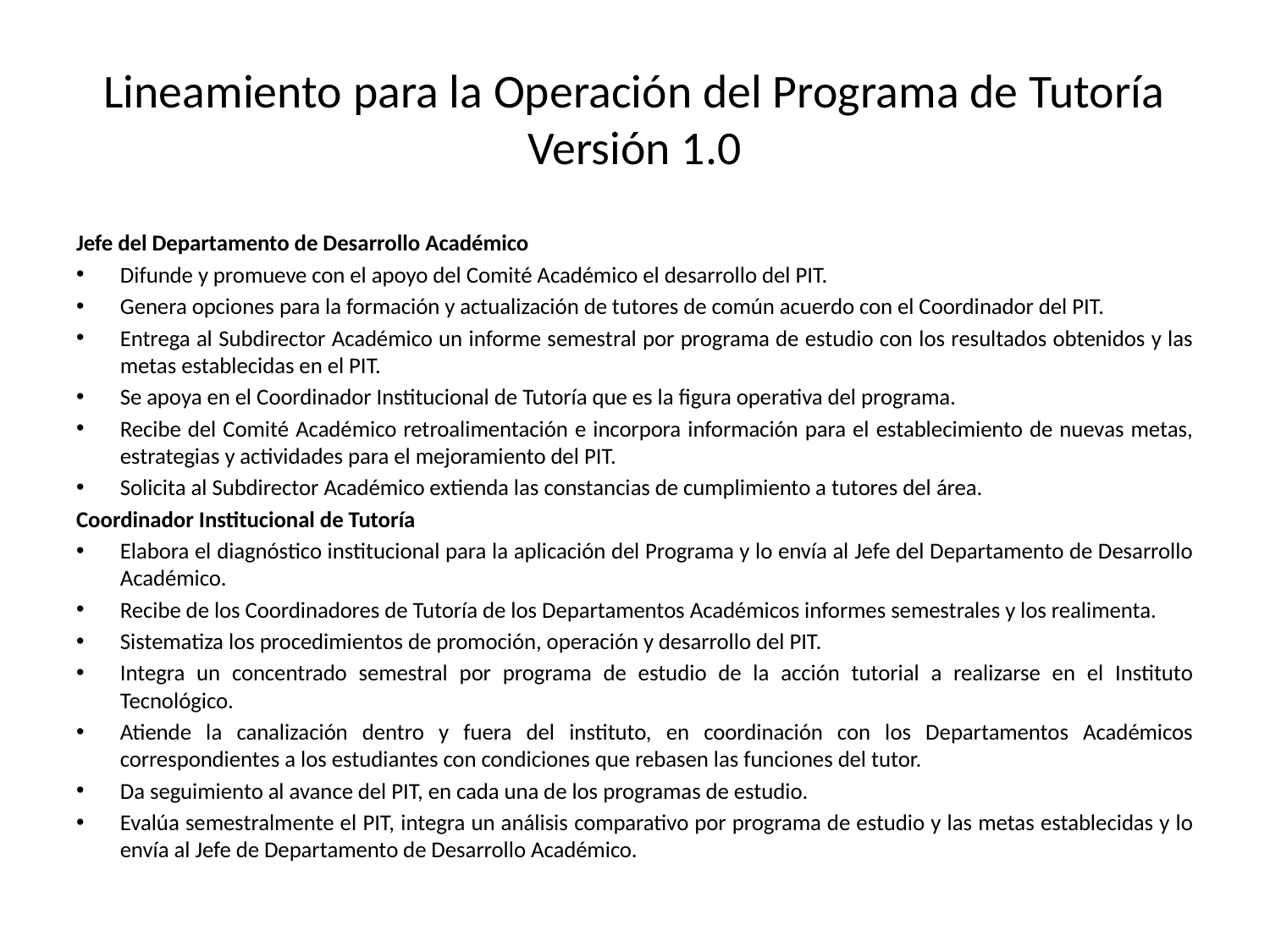

# Lineamiento para la Operación del Programa de Tutoría Versión 1.0
Jefe del Departamento de Desarrollo Académico
Difunde y promueve con el apoyo del Comité Académico el desarrollo del PIT.
Genera opciones para la formación y actualización de tutores de común acuerdo con el Coordinador del PIT.
Entrega al Subdirector Académico un informe semestral por programa de estudio con los resultados obtenidos y las metas establecidas en el PIT.
Se apoya en el Coordinador Institucional de Tutoría que es la figura operativa del programa.
Recibe del Comité Académico retroalimentación e incorpora información para el establecimiento de nuevas metas, estrategias y actividades para el mejoramiento del PIT.
Solicita al Subdirector Académico extienda las constancias de cumplimiento a tutores del área.
Coordinador Institucional de Tutoría
Elabora el diagnóstico institucional para la aplicación del Programa y lo envía al Jefe del Departamento de Desarrollo Académico.
Recibe de los Coordinadores de Tutoría de los Departamentos Académicos informes semestrales y los realimenta.
Sistematiza los procedimientos de promoción, operación y desarrollo del PIT.
Integra un concentrado semestral por programa de estudio de la acción tutorial a realizarse en el Instituto Tecnológico.
Atiende la canalización dentro y fuera del instituto, en coordinación con los Departamentos Académicos correspondientes a los estudiantes con condiciones que rebasen las funciones del tutor.
Da seguimiento al avance del PIT, en cada una de los programas de estudio.
Evalúa semestralmente el PIT, integra un análisis comparativo por programa de estudio y las metas establecidas y lo envía al Jefe de Departamento de Desarrollo Académico.